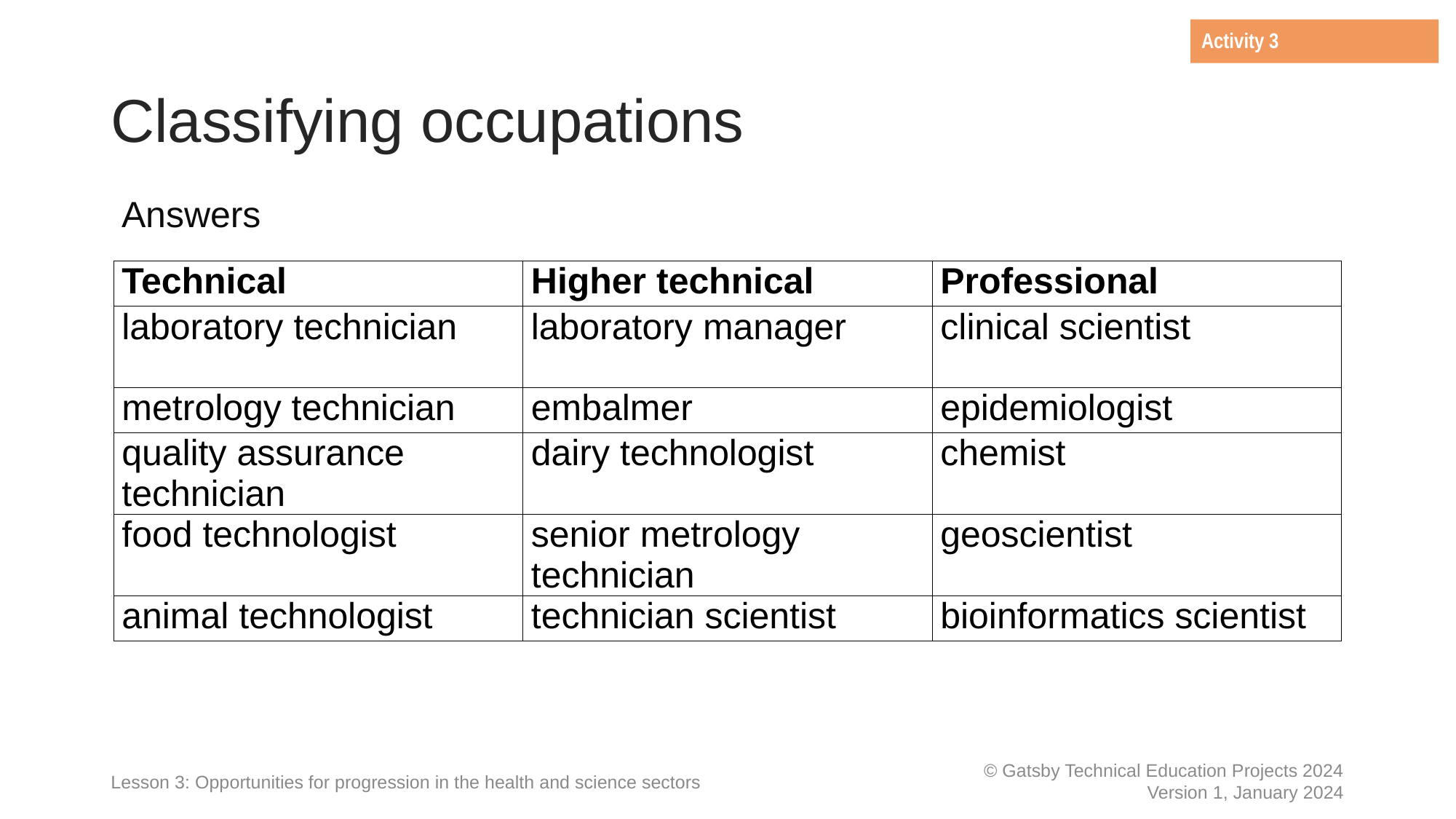

Activity 3
# Classifying occupations
Answers
| Technical | Higher technical | Professional |
| --- | --- | --- |
| laboratory technician | laboratory manager | clinical scientist |
| metrology technician | embalmer | epidemiologist |
| quality assurance technician | dairy technologist | chemist |
| food technologist | senior metrology technician | geoscientist |
| animal technologist | technician scientist | bioinformatics scientist |
Lesson 3: Opportunities for progression in the health and science sectors